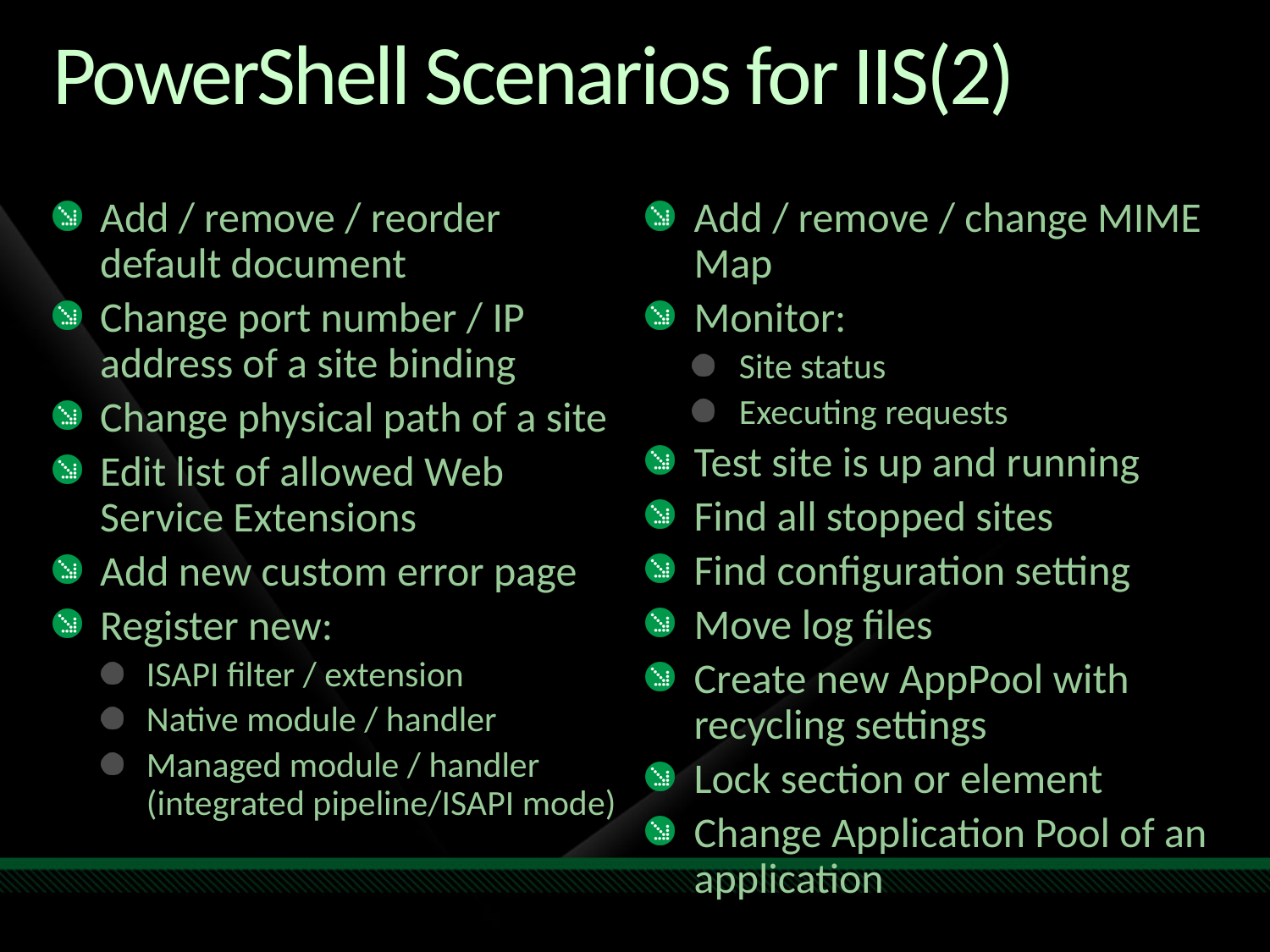

# PowerShell Scenarios for IIS(2)
Add / remove / reorder default document
Change port number / IP address of a site binding
Change physical path of a site
Edit list of allowed Web Service Extensions
Add new custom error page
Register new:
ISAPI filter / extension
Native module / handler
Managed module / handler (integrated pipeline/ISAPI mode)
Add / remove / change MIME Map
Monitor:
Site status
Executing requests
Test site is up and running
Find all stopped sites
Find configuration setting
Move log files
Create new AppPool with recycling settings
Lock section or element
Change Application Pool of an application